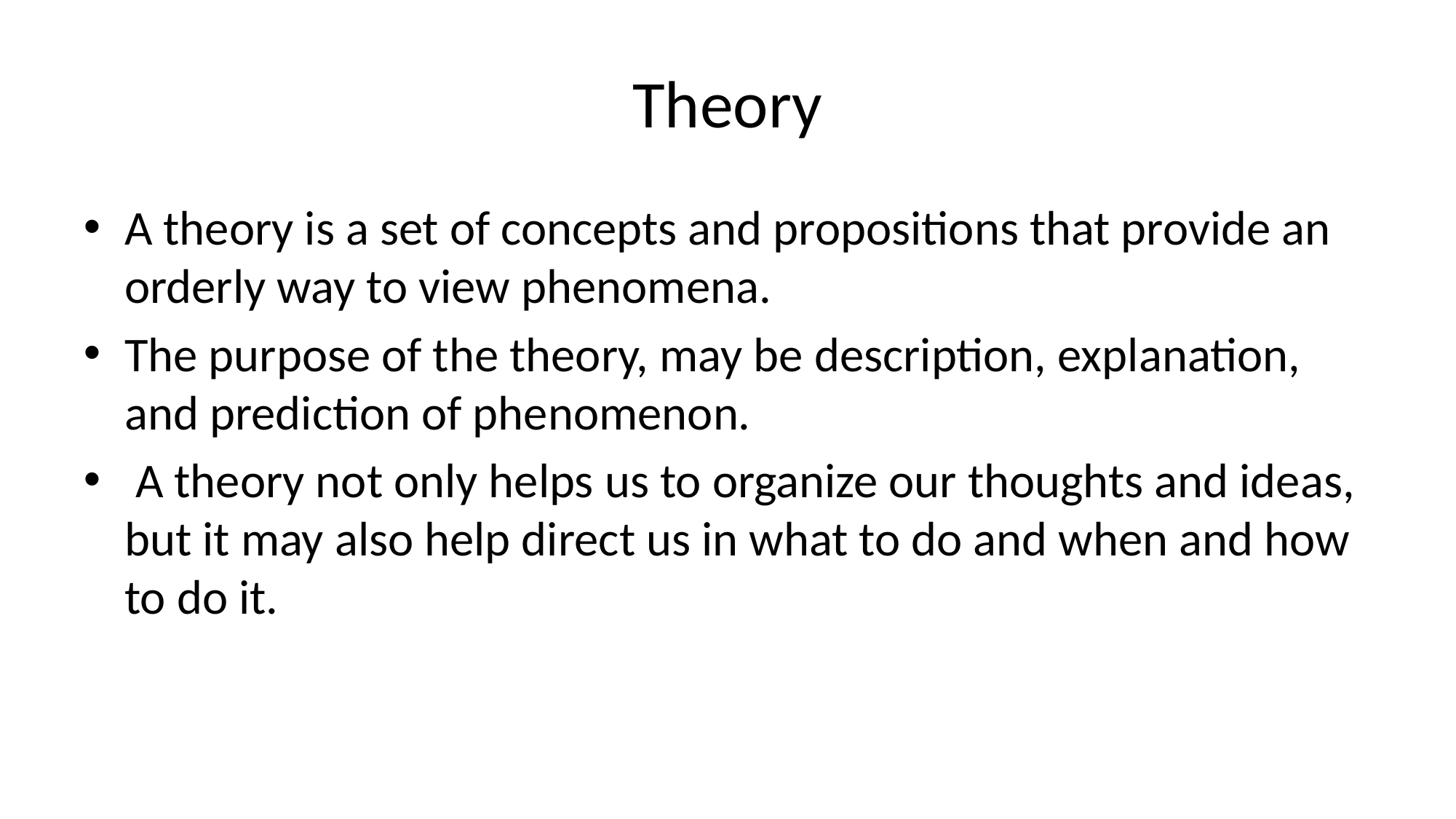

# Theory
A theory is a set of concepts and propositions that provide an orderly way to view phenomena.
The purpose of the theory, may be description, explanation, and prediction of phenomenon.
 A theory not only helps us to organize our thoughts and ideas, but it may also help direct us in what to do and when and how to do it.